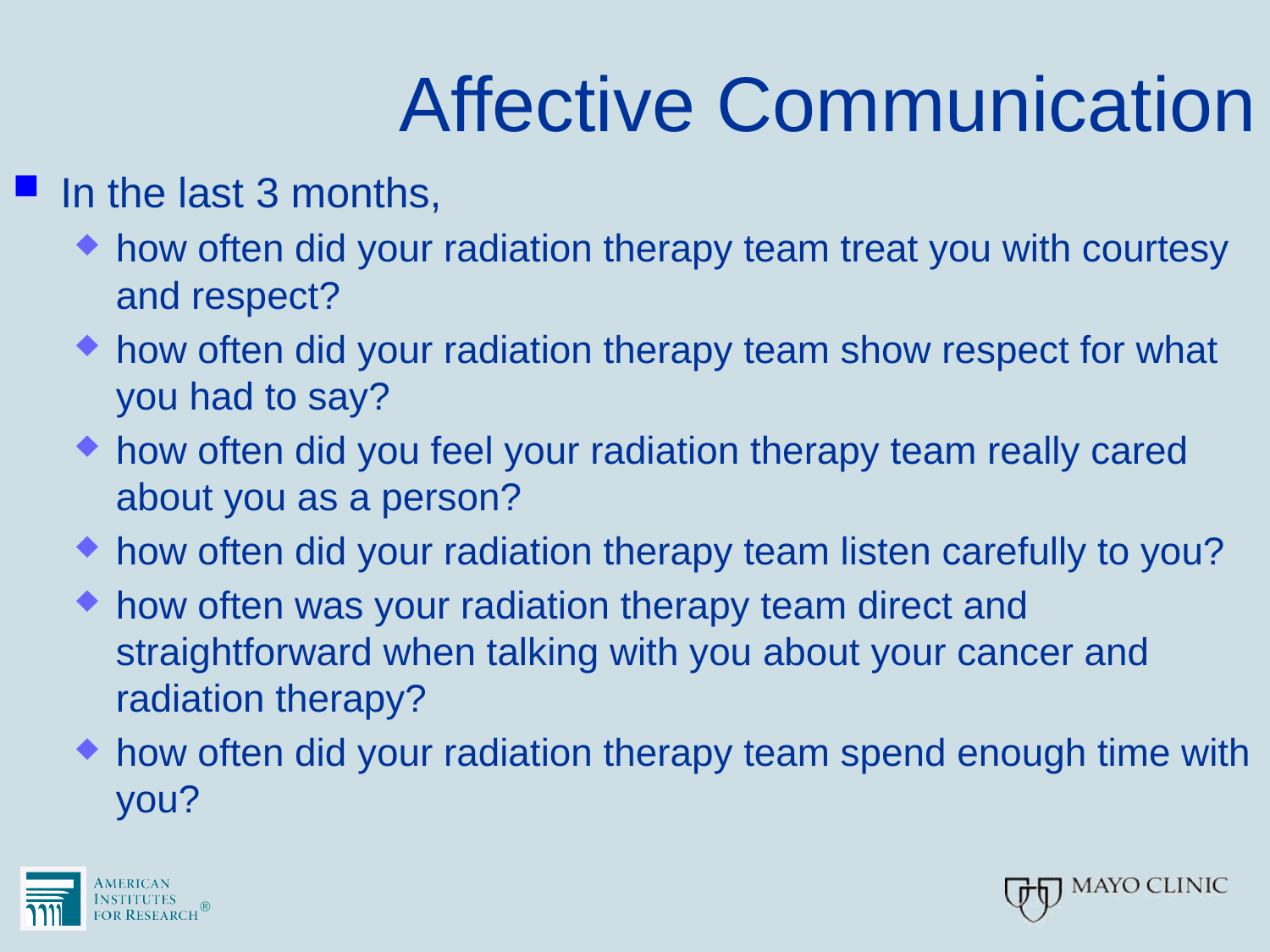

# Affective Communication
In the last 3 months,
how often did your radiation therapy team treat you with courtesy and respect?
how often did your radiation therapy team show respect for what you had to say?
how often did you feel your radiation therapy team really cared about you as a person?
how often did your radiation therapy team listen carefully to you?
how often was your radiation therapy team direct and straightforward when talking with you about your cancer and radiation therapy?
how often did your radiation therapy team spend enough time with you?